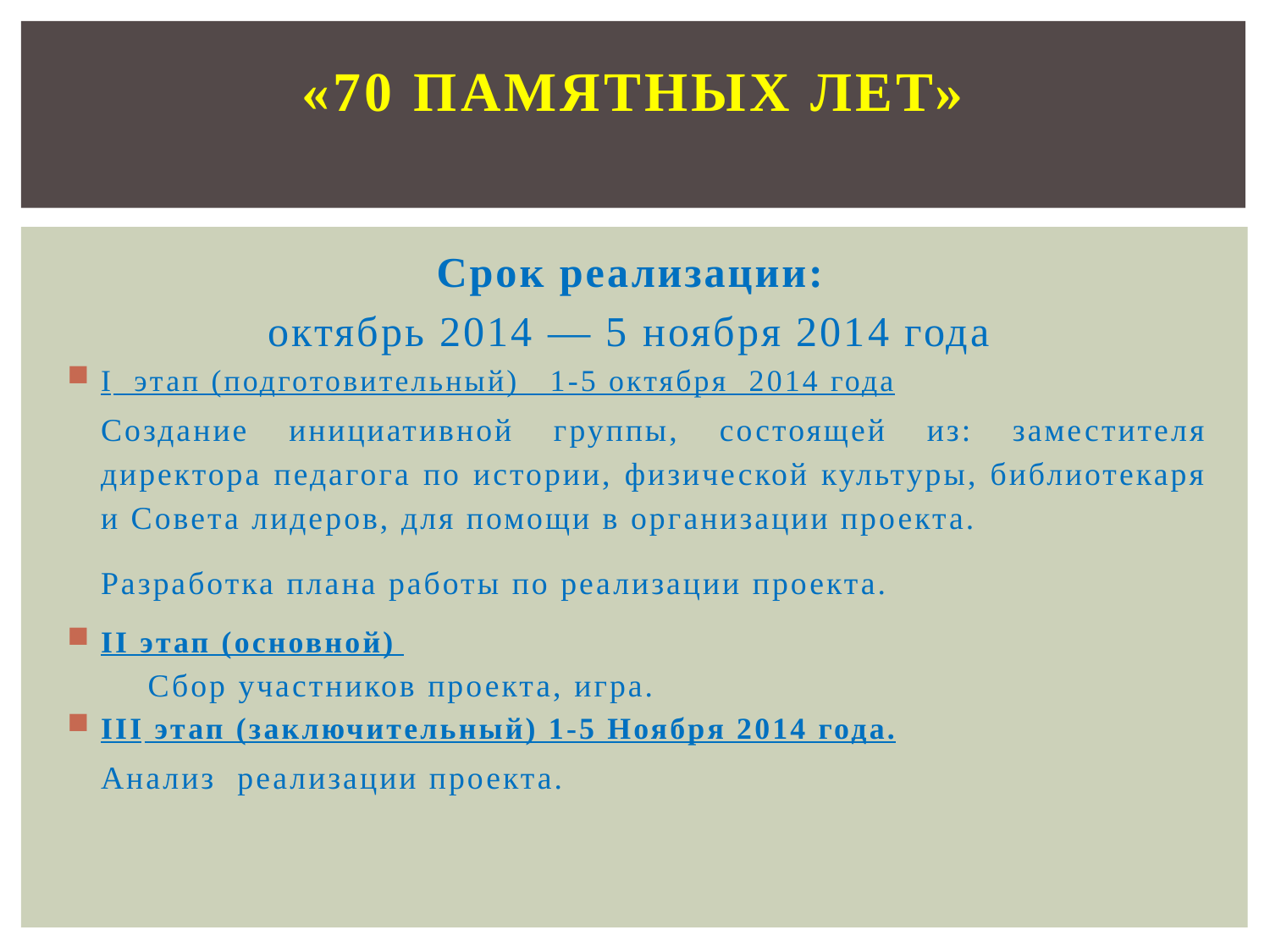

# «70 памятных лет»
Срок реализации:
 октябрь 2014 — 5 ноября 2014 года
I  этап (подготовительный)   1-5 октября  2014 года
Создание инициативной группы, состоящей из: заместителя директора педагога по истории, физической культуры, библиотекаря и Совета лидеров, для помощи в организации проекта.
Разработка плана работы по реализации проекта.
II этап (основной)
        Сбор участников проекта, игра.
III этап (заключительный) 1-5 Ноября 2014 года.
Анализ  реализации проекта.